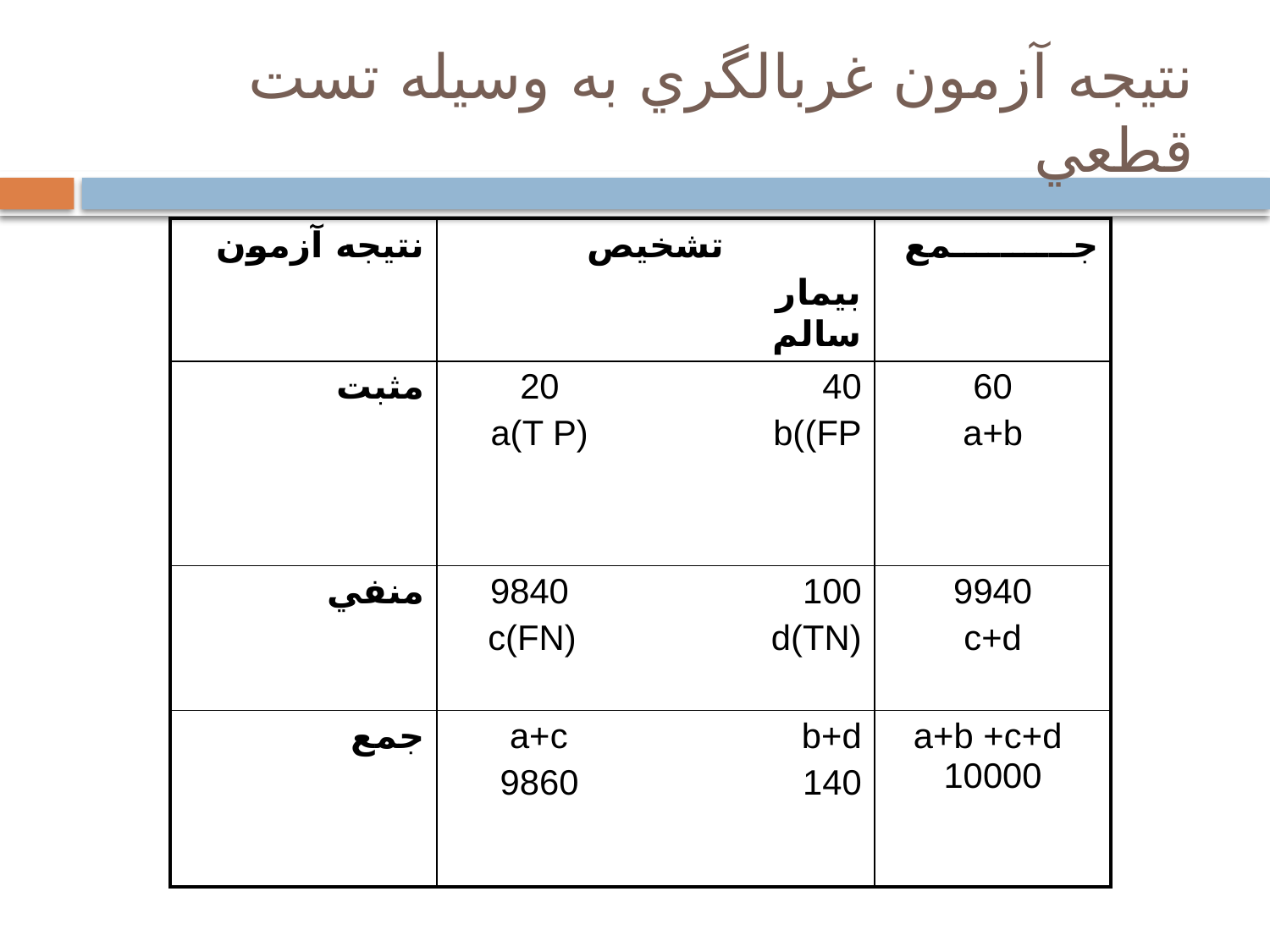

# نتيجه آزمون غربالگري به وسيله تست قطعي
| نتيجه آزمون | تشخيص بيمار سالم | جــــــــــمع |
| --- | --- | --- |
| مثبت | 40 20 a(T P) b((FP | 60 a+b |
| منفي | 100 9840 c(FN) d(TN) | 9940 c+d |
| جمع | a+c b+d 140 9860 | a+b +c+d 10000 |